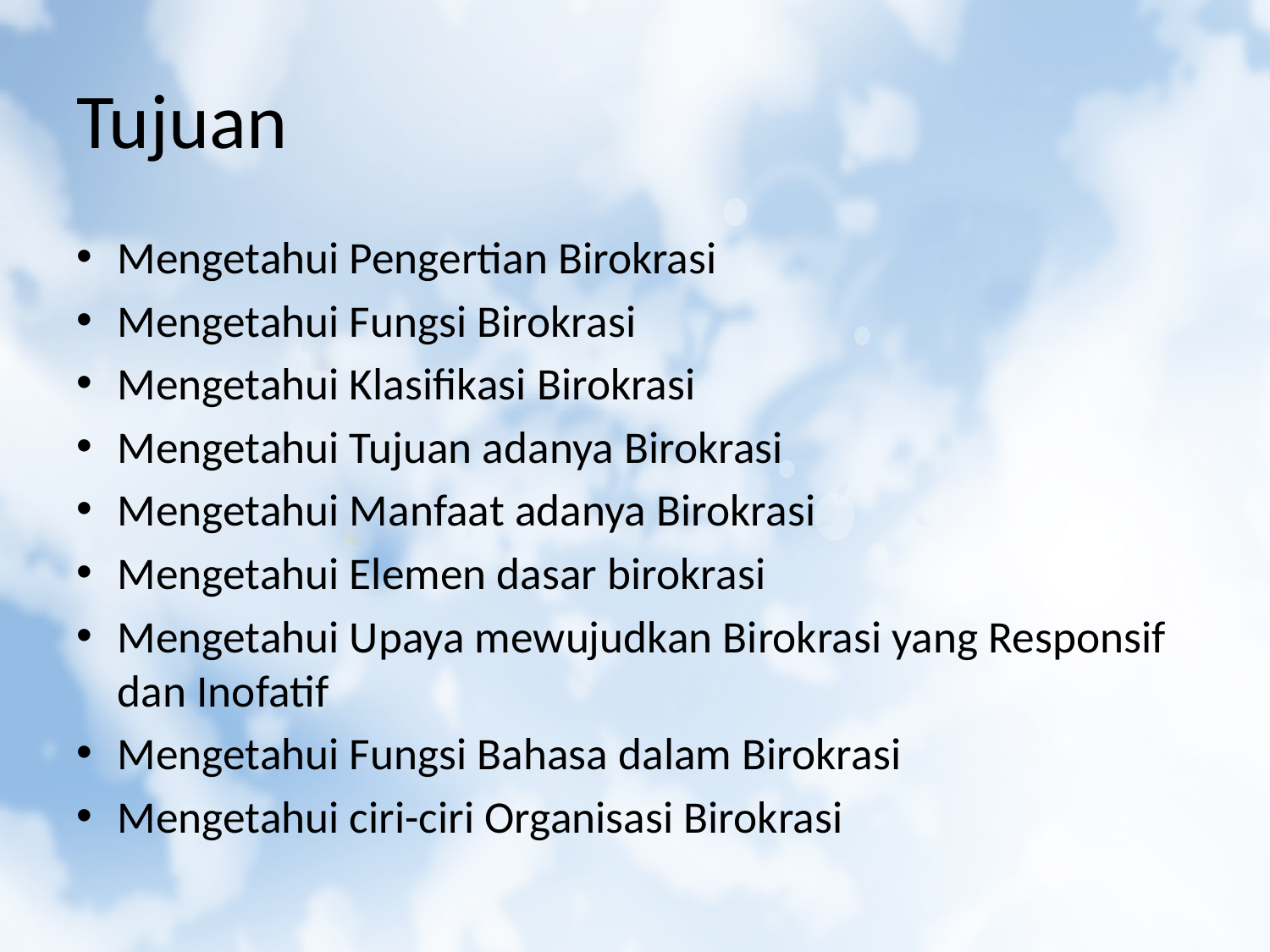

# Tujuan
Mengetahui Pengertian Birokrasi
Mengetahui Fungsi Birokrasi
Mengetahui Klasifikasi Birokrasi
Mengetahui Tujuan adanya Birokrasi
Mengetahui Manfaat adanya Birokrasi
Mengetahui Elemen dasar birokrasi
Mengetahui Upaya mewujudkan Birokrasi yang Responsif dan Inofatif
Mengetahui Fungsi Bahasa dalam Birokrasi
Mengetahui ciri-ciri Organisasi Birokrasi